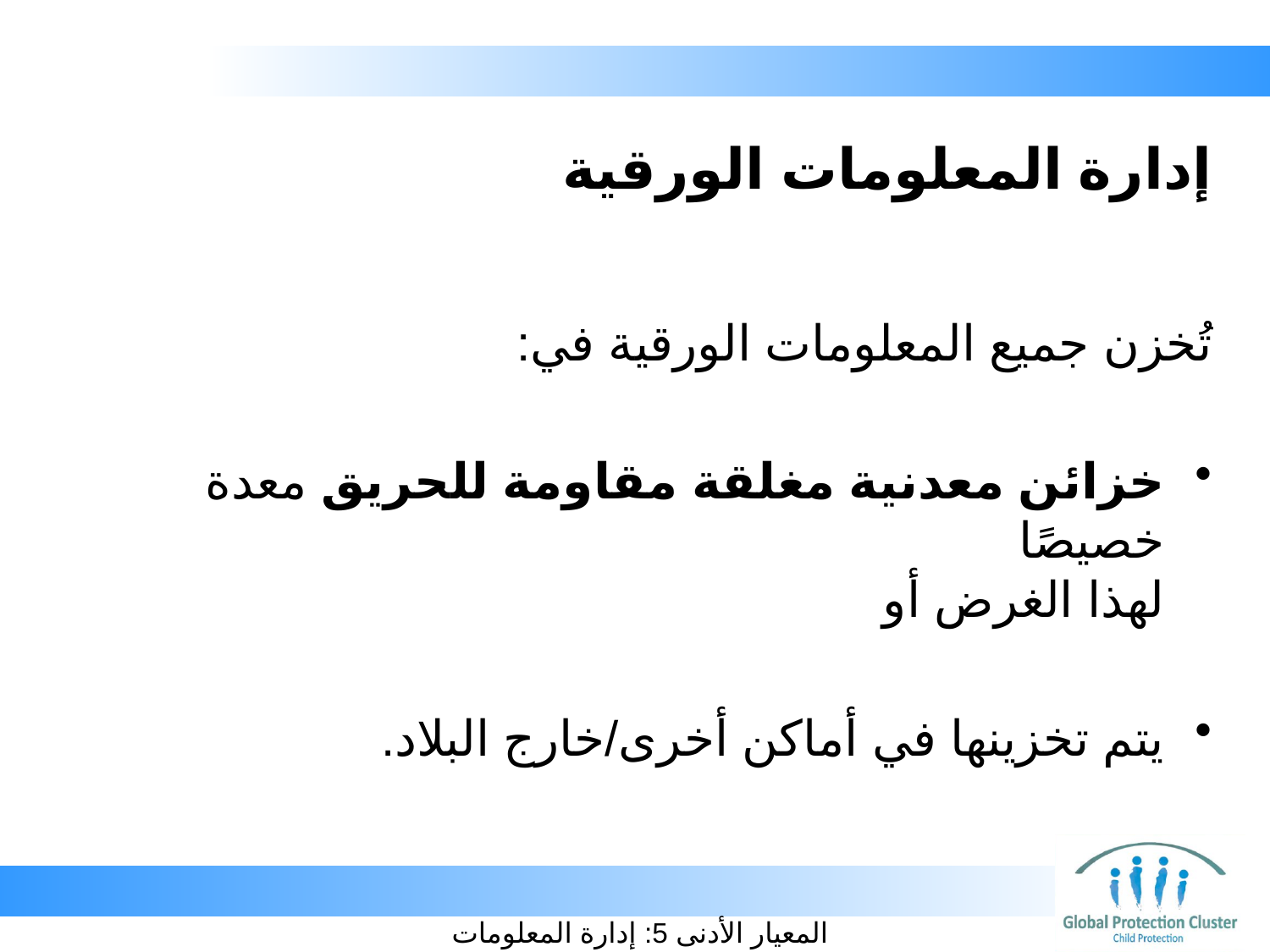

# إدارة المعلومات الورقية

تُخزن جميع المعلومات الورقية في:

خزائن معدنية مغلقة مقاومة للحريق معدة خصيصًا
لهذا الغرض أو

يتم تخزينها في أماكن أخرى/خارج البلاد.

‏المعيار الأدنى 5: إدارة المعلومات